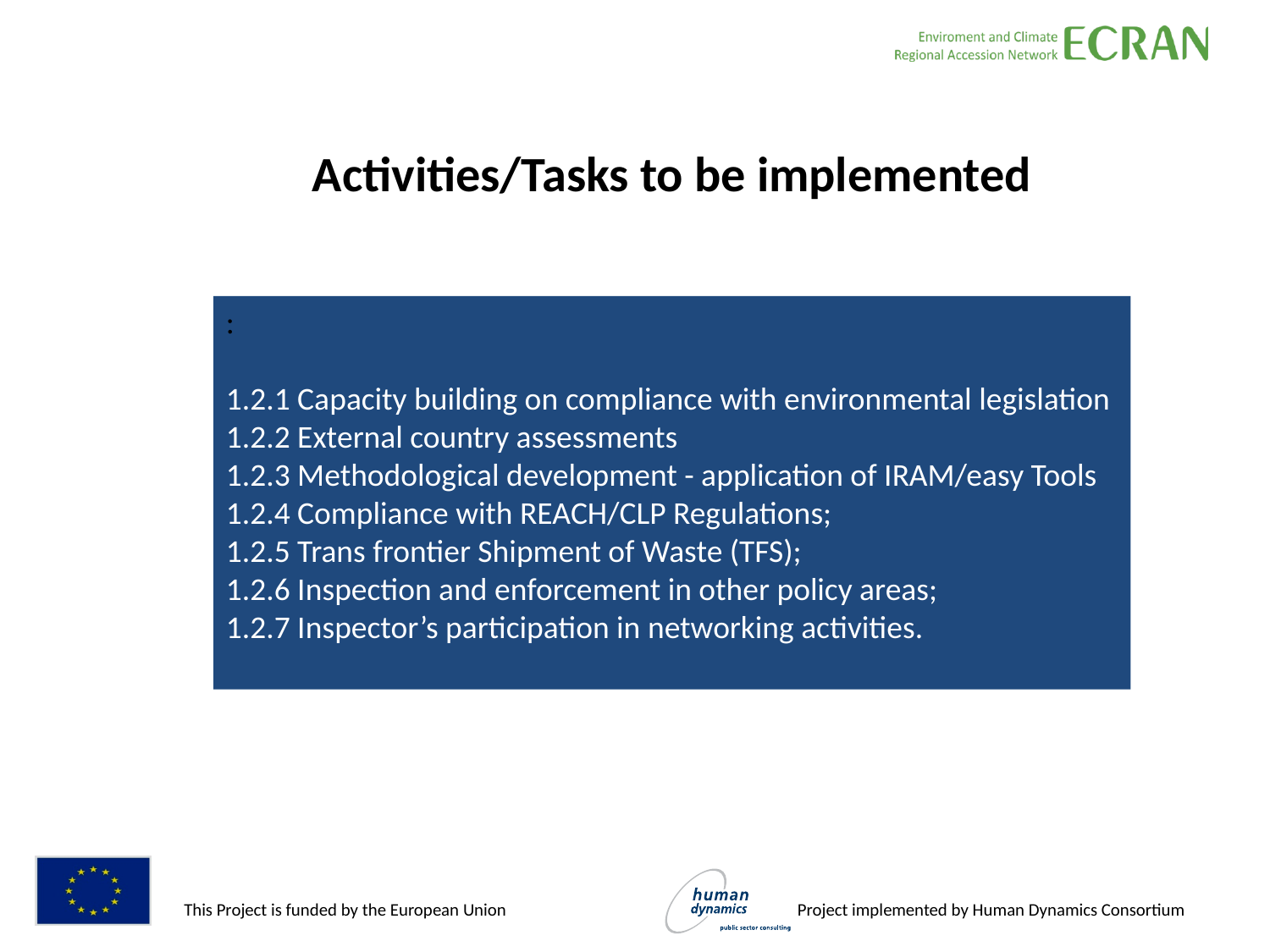

Activities/Tasks to be implemented
#
:

1.2.1 Capacity building on compliance with environmental legislation
1.2.2 External country assessments
1.2.3 Methodological development - application of IRAM/easy Tools
1.2.4 Compliance with REACH/CLP Regulations;
1.2.5 Trans frontier Shipment of Waste (TFS);
1.2.6 Inspection and enforcement in other policy areas;
1.2.7 Inspector’s participation in networking activities.